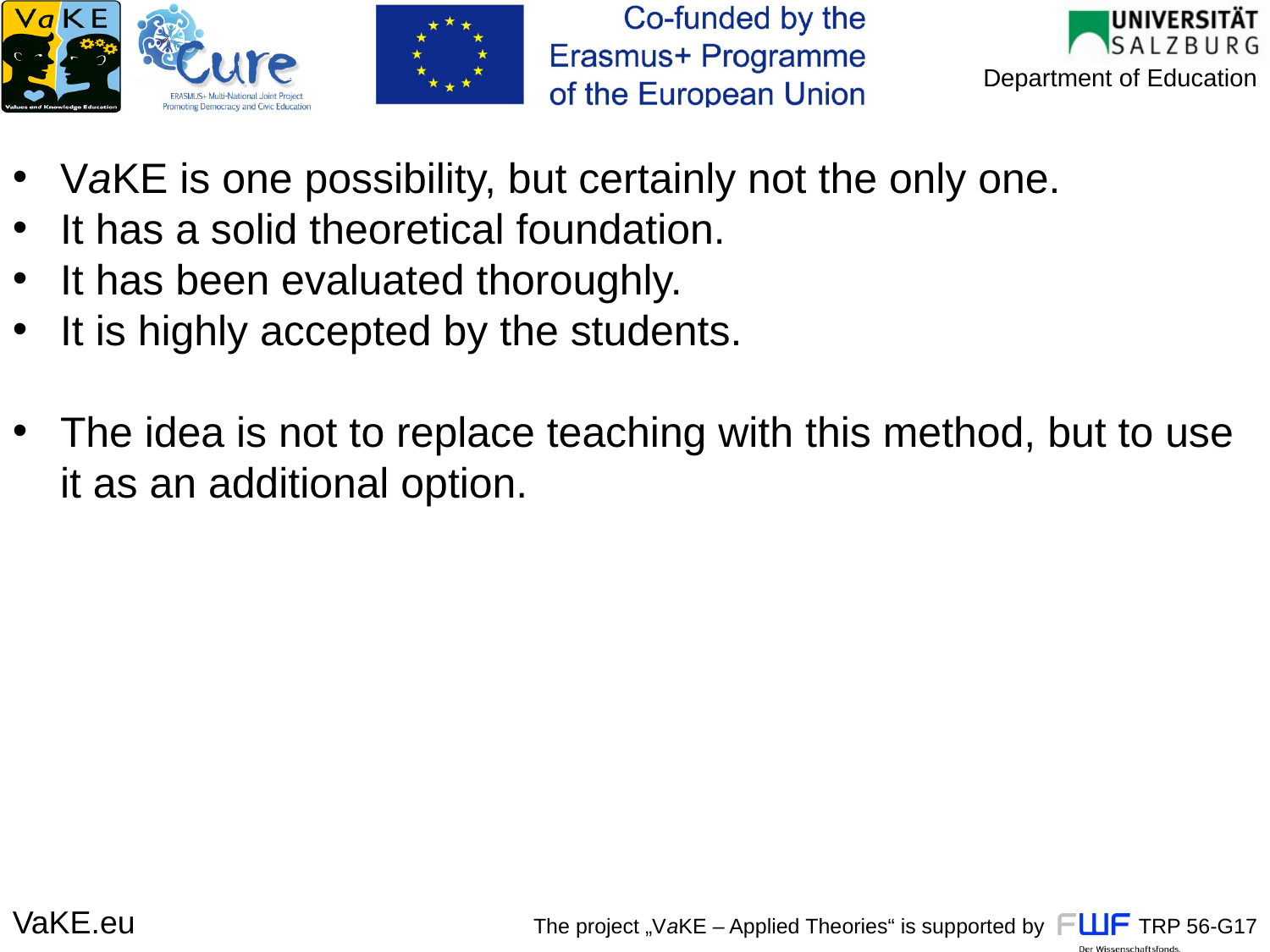

VaKE is one possibility, but certainly not the only one.
It has a solid theoretical foundation.
It has been evaluated thoroughly.
It is highly accepted by the students.

The idea is not to replace teaching with this method, but to use it as an additional option.